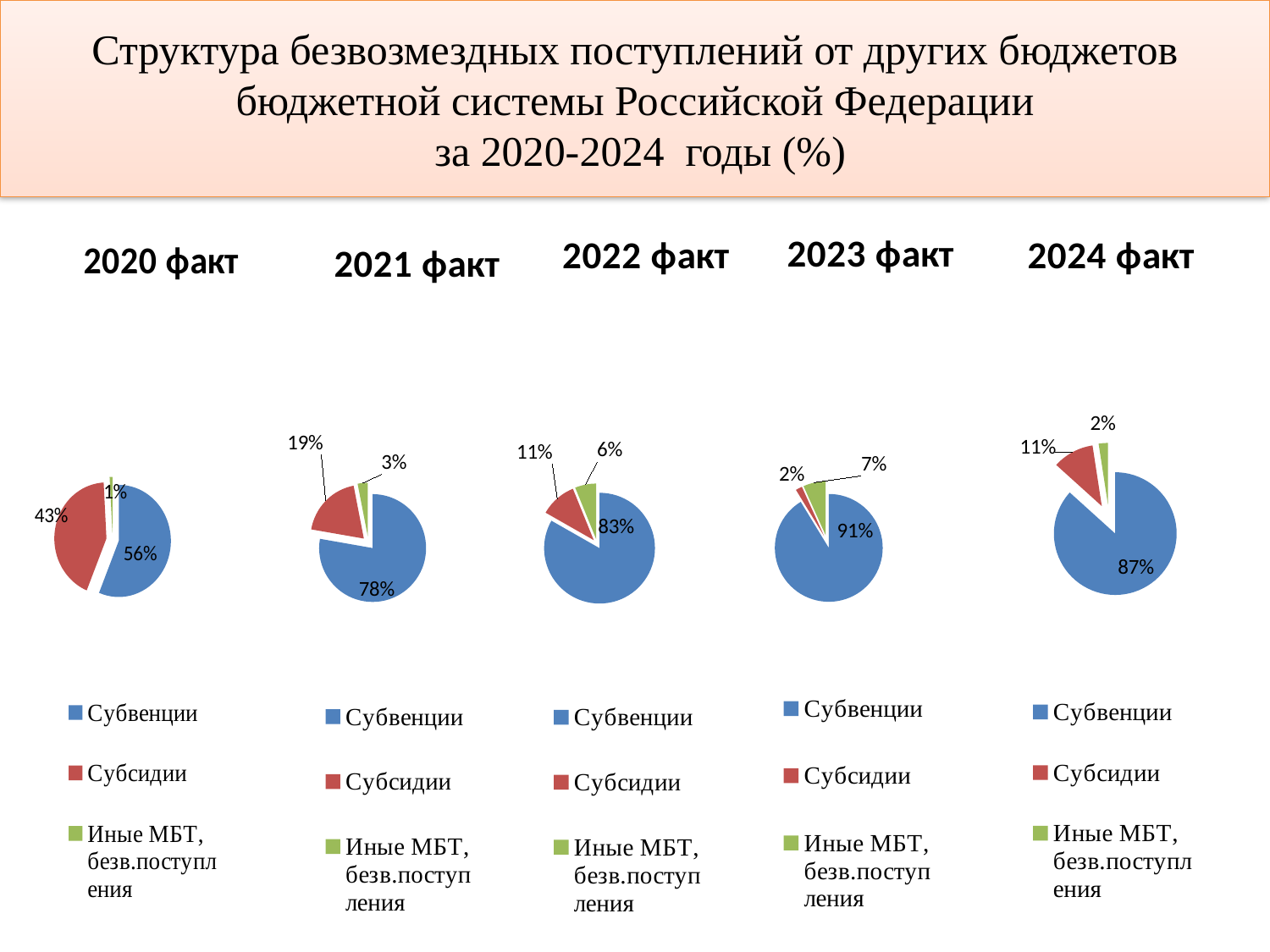

# Структура безвозмездных поступлений от других бюджетов бюджетной системы Российской Федерации за 2020-2024  годы (%)

### Chart: 2023 факт

| Category | 2023 |
|---|---|
| Субвенции | 476990.8 |
| Субсидии | 10340.2 |
| Иные МБТ, безв.поступления | 35191.8 |

### Chart: 2024 факт

| Category | 2024 |
|---|---|
| Субвенции | 523048.5 |
| Субсидии   | 65664.9 |
| Иные МБТ, безв.поступления | 14590.00000000003 |

### Chart: 2021 факт

| Category | 2021 |
|---|---|
| Субвенции | 379634.4 |
| Субсидии | 93677.0 |
| Иные МБТ, безв.поступления | 15038.3 |

### Chart: 2022 факт

| Category | 2021 |
|---|---|
| Субвенции | 416176.1 |
| Субсидии | 52999.5 |
| Иные МБТ, безв.поступления | 30736.2 |

### Chart: 2020 факт

| Category | 2020 |
|---|---|
| Субвенции | 351344.1 |
| Субсидии | 268634.7 |
| Иные МБТ, безв.поступления | 5384.7 |